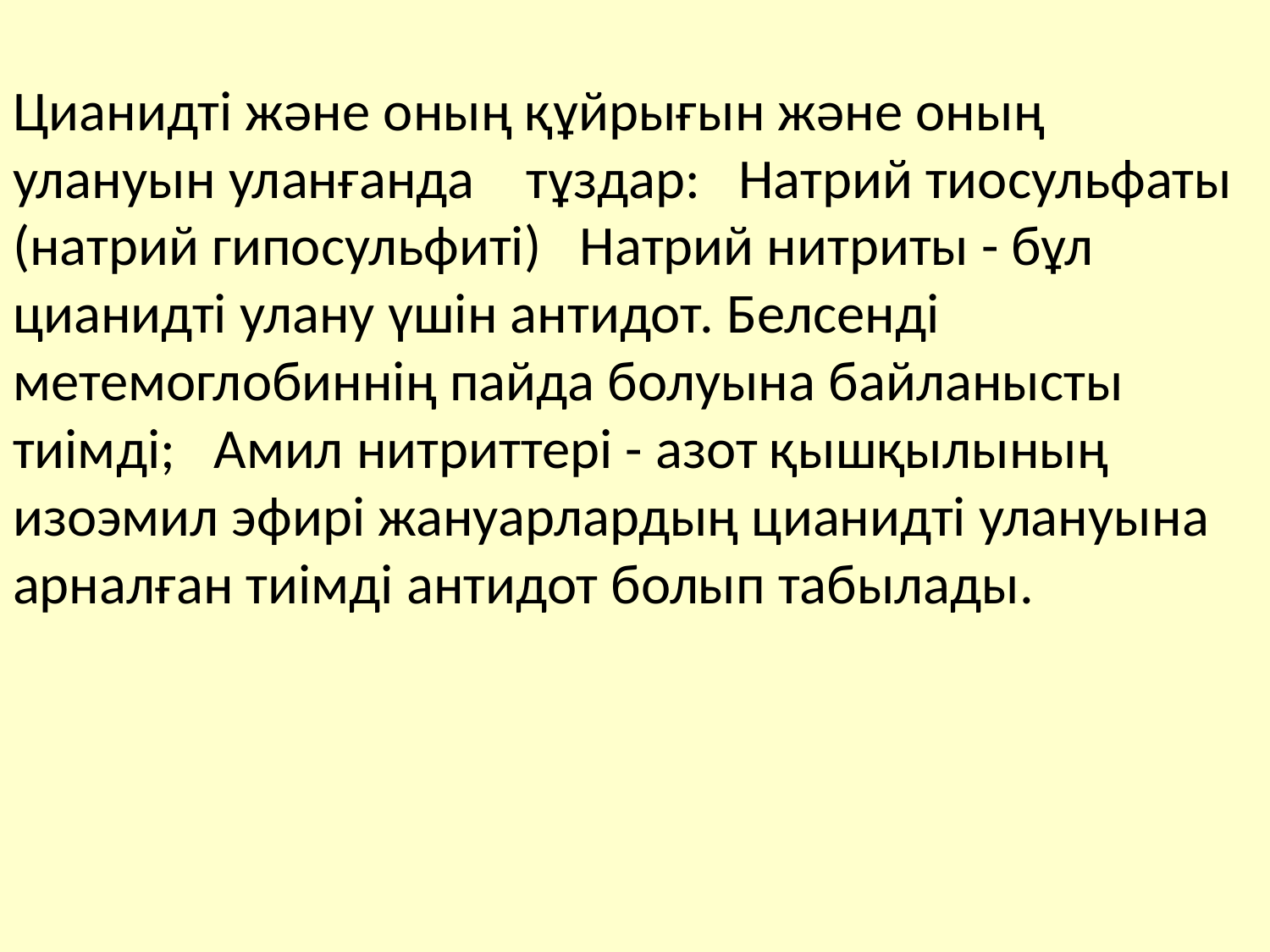

Цианидті және оның құйрығын және оның улануын уланғанда    тұздар:   Натрий тиосульфаты (натрий гипосульфиті)   Натрий нитриты - бұл цианидті улану үшін антидот. Белсенді метемоглобиннің пайда болуына байланысты тиімді;   Амил нитриттері - азот қышқылының изоэмил эфирі жануарлардың цианидті улануына арналған тиімді антидот болып табылады.